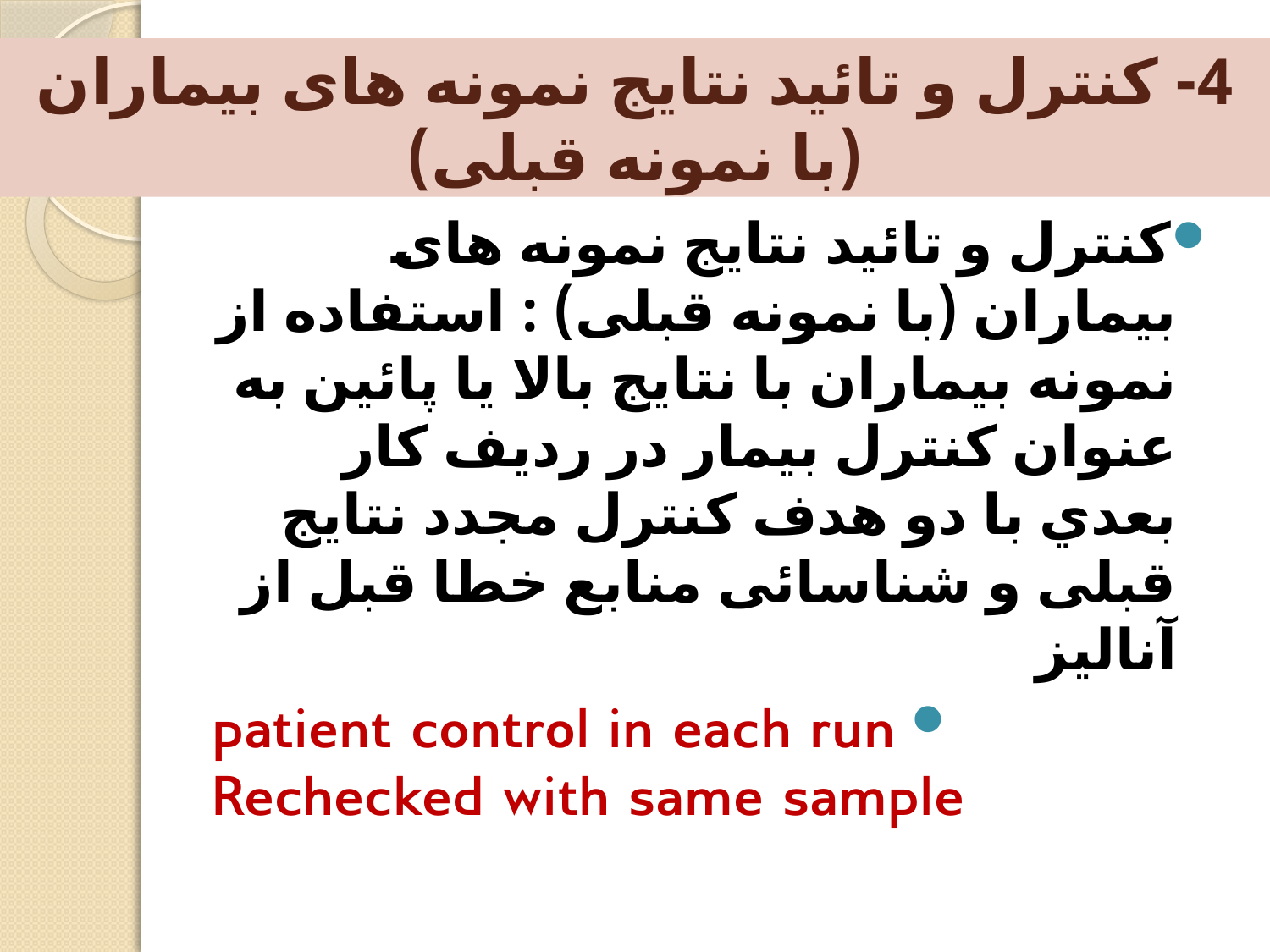

# 4- کنترل و تائید نتایج نمونه های بیماران (با نمونه قبلی)
کنترل و تائید نتایج نمونه های بیماران (با نمونه قبلی) : استفاده از نمونه بیماران با نتایج بالا یا پائین به عنوان كنترل بیمار در رديف كار بعدي با دو هدف کنترل مجدد نتایج قبلی و شناسائی منابع خطا قبل از آنالیز
 patient control in each run Rechecked with same sample